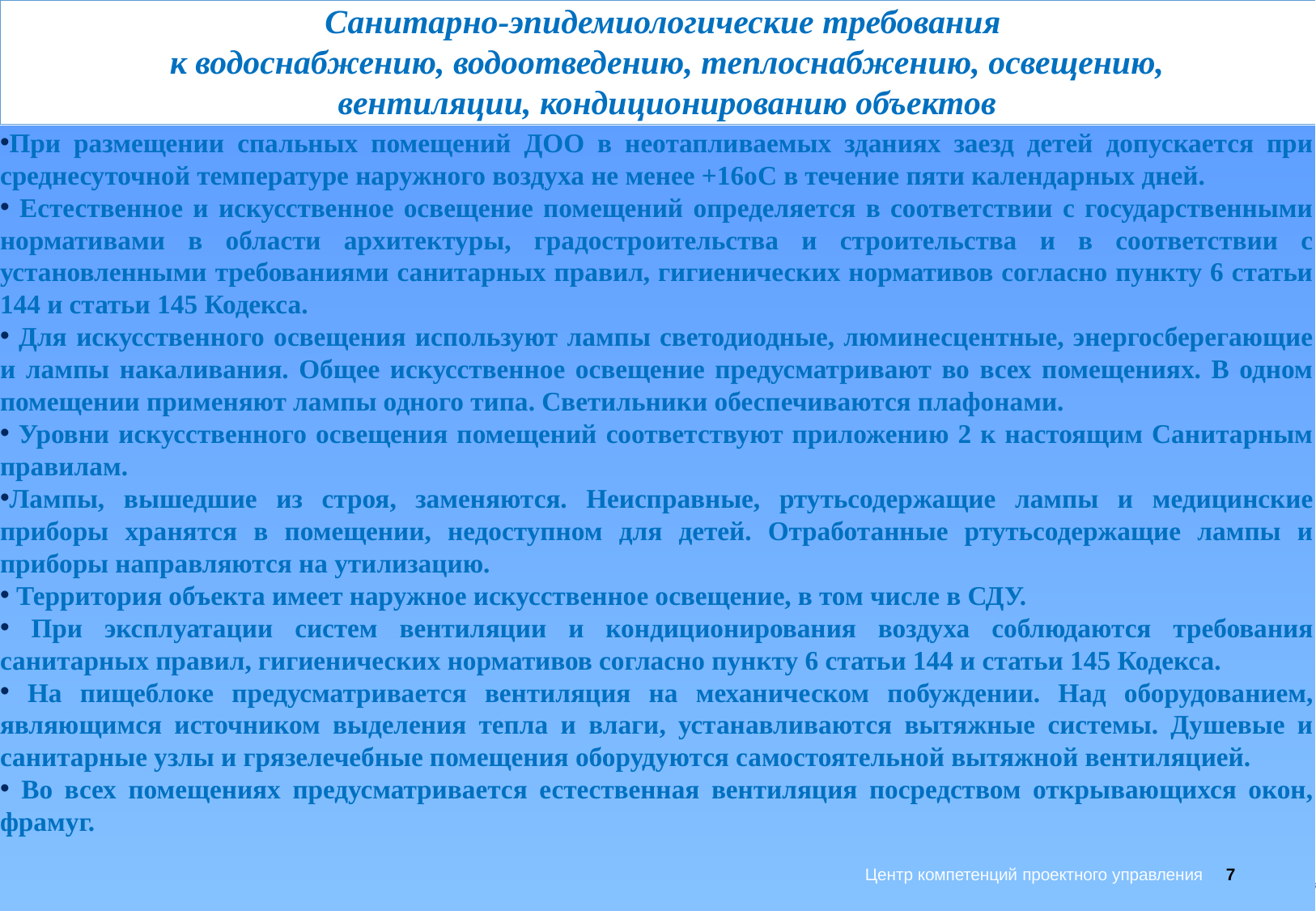

# Санитарно-эпидемиологические требования
 к водоснабжению, водоотведению, теплоснабжению, освещению,
 вентиляции, кондиционированию объектов
При размещении спальных помещений ДОО в неотапливаемых зданиях заезд детей допускается при среднесуточной температуре наружного воздуха не менее +16оС в течение пяти календарных дней.
 Естественное и искусственное освещение помещений определяется в соответствии с государственными нормативами в области архитектуры, градостроительства и строительства и в соответствии с установленными требованиями санитарных правил, гигиенических нормативов согласно пункту 6 статьи 144 и статьи 145 Кодекса.
 Для искусственного освещения используют лампы светодиодные, люминесцентные, энергосберегающие и лампы накаливания. Общее искусственное освещение предусматривают во всех помещениях. В одном помещении применяют лампы одного типа. Светильники обеспечиваются плафонами.
 Уровни искусственного освещения помещений соответствуют приложению 2 к настоящим Санитарным правилам.
Лампы, вышедшие из строя, заменяются. Неисправные, ртутьсодержащие лампы и медицинские приборы хранятся в помещении, недоступном для детей. Отработанные ртутьсодержащие лампы и приборы направляются на утилизацию.
 Территория объекта имеет наружное искусственное освещение, в том числе в СДУ.
 При эксплуатации систем вентиляции и кондиционирования воздуха соблюдаются требования санитарных правил, гигиенических нормативов согласно пункту 6 статьи 144 и статьи 145 Кодекса.
 На пищеблоке предусматривается вентиляция на механическом побуждении. Над оборудованием, являющимся источником выделения тепла и влаги, устанавливаются вытяжные системы. Душевые и санитарные узлы и грязелечебные помещения оборудуются самостоятельной вытяжной вентиляцией.
 Во всех помещениях предусматривается естественная вентиляция посредством открывающихся окон, фрамуг.
Центр компетенций проектного управления	7